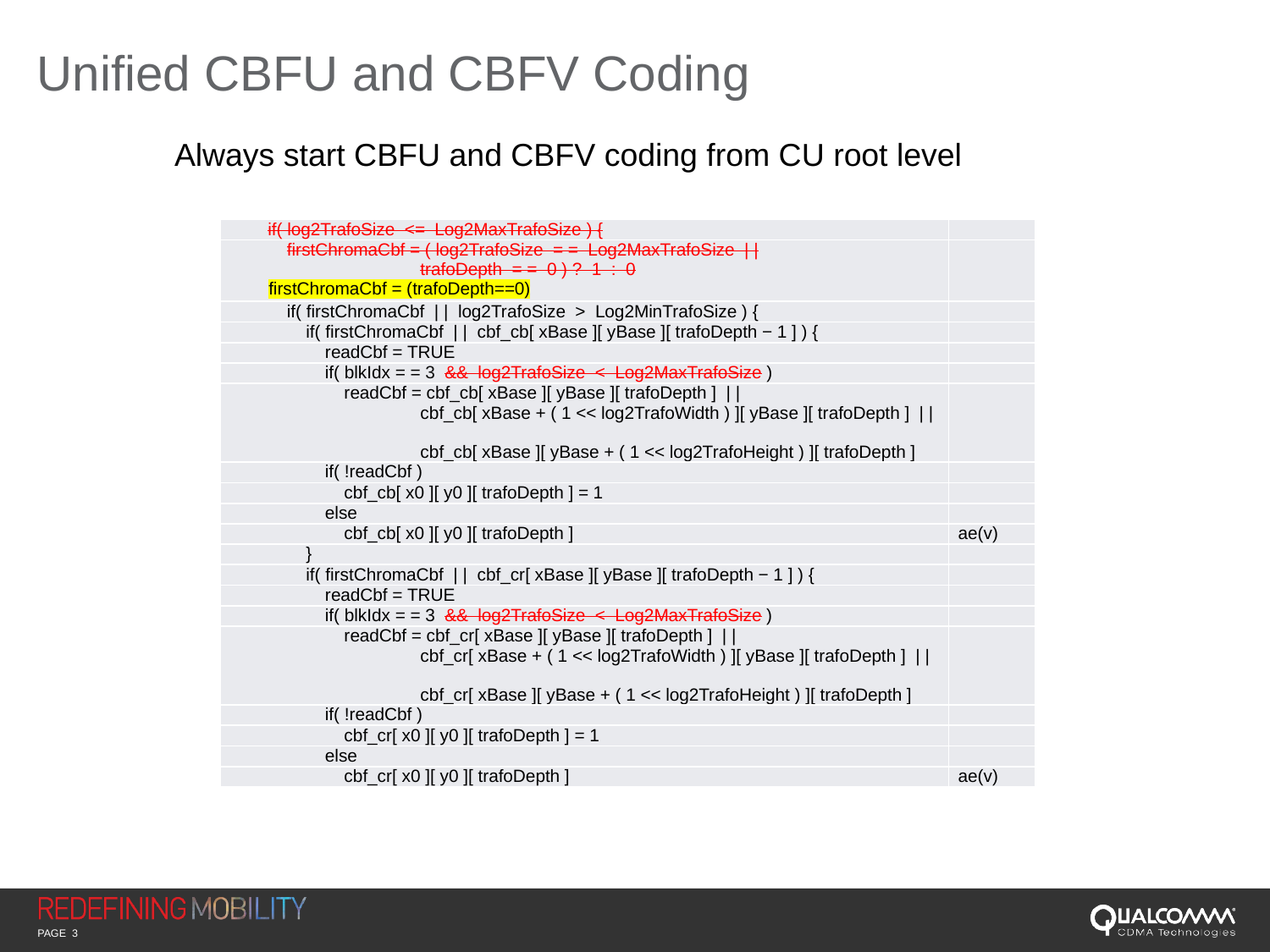

# Unified CBFU and CBFV Coding
Always start CBFU and CBFV coding from CU root level
| if( log2TrafoSize <= Log2MaxTrafoSize ) { |  |
| --- | --- |
| firstChromaCbf = ( log2TrafoSize = = Log2MaxTrafoSize | | trafoDepth = = 0 ) ? 1 : 0 firstChromaCbf = (trafoDepth==0) |  |
| if( firstChromaCbf | | log2TrafoSize > Log2MinTrafoSize ) { |  |
| if( firstChromaCbf | | cbf\_cb[ xBase ][ yBase ][ trafoDepth − 1 ] ) { |  |
| readCbf = TRUE |  |
| if( blkIdx = = 3 && log2TrafoSize < Log2MaxTrafoSize ) |  |
| readCbf = cbf\_cb[ xBase ][ yBase ][ trafoDepth ] | | cbf\_cb[ xBase + ( 1 << log2TrafoWidth ) ][ yBase ][ trafoDepth ] | | cbf\_cb[ xBase ][ yBase + ( 1 << log2TrafoHeight ) ][ trafoDepth ] |  |
| if( !readCbf ) |  |
| cbf\_cb[ x0 ][ y0 ][ trafoDepth ] = 1 |  |
| else |  |
| cbf\_cb[ x0 ][ y0 ][ trafoDepth ] | ae(v) |
| } |  |
| if( firstChromaCbf | | cbf\_cr[ xBase ][ yBase ][ trafoDepth − 1 ] ) { |  |
| readCbf = TRUE |  |
| if( blkIdx = = 3 && log2TrafoSize < Log2MaxTrafoSize ) |  |
| readCbf = cbf\_cr[ xBase ][ yBase ][ trafoDepth ] | | cbf\_cr[ xBase + ( 1 << log2TrafoWidth ) ][ yBase ][ trafoDepth ] | | cbf\_cr[ xBase ][ yBase + ( 1 << log2TrafoHeight ) ][ trafoDepth ] |  |
| if( !readCbf ) |  |
| cbf\_cr[ x0 ][ y0 ][ trafoDepth ] = 1 |  |
| else |  |
| cbf\_cr[ x0 ][ y0 ][ trafoDepth ] | ae(v) |